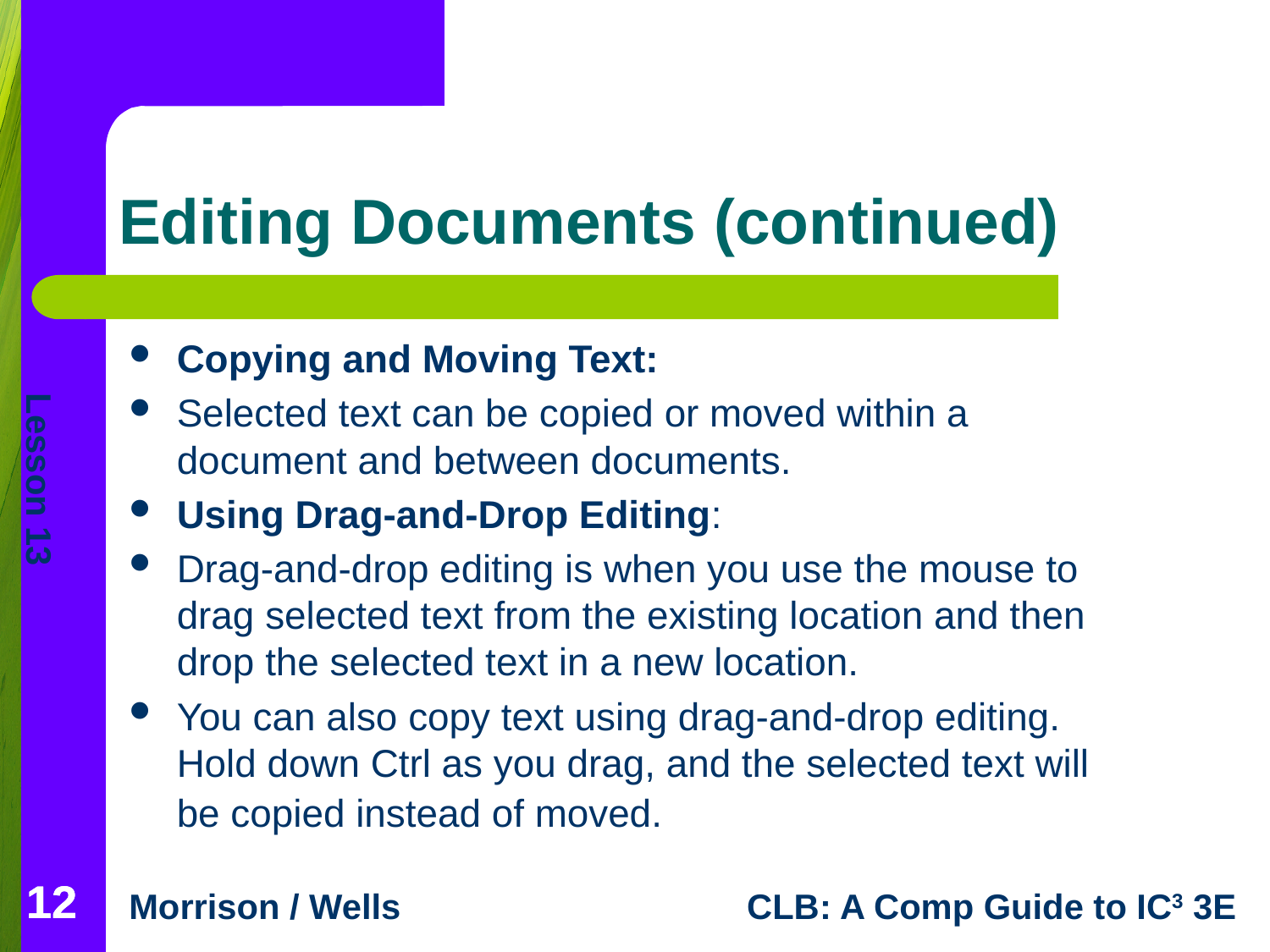

# Editing Documents (continued)
Copying and Moving Text:
Selected text can be copied or moved within a document and between documents.
Using Drag-and-Drop Editing:
Drag-and-drop editing is when you use the mouse to drag selected text from the existing location and then drop the selected text in a new location.
You can also copy text using drag-and-drop editing. Hold down Ctrl as you drag, and the selected text will be copied instead of moved.

12
12
12